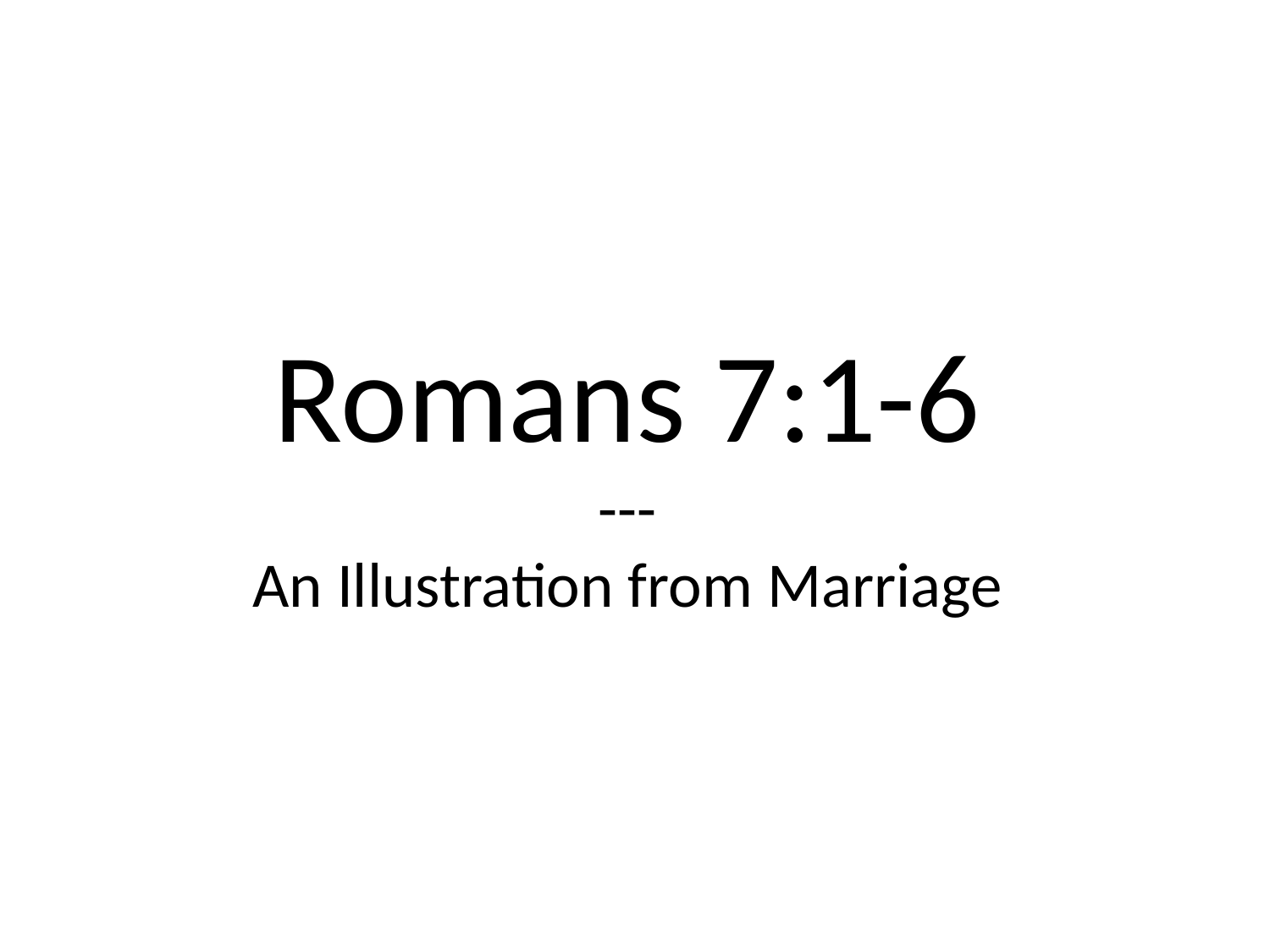

# Romans 7:1-6 --- An Illustration from Marriage